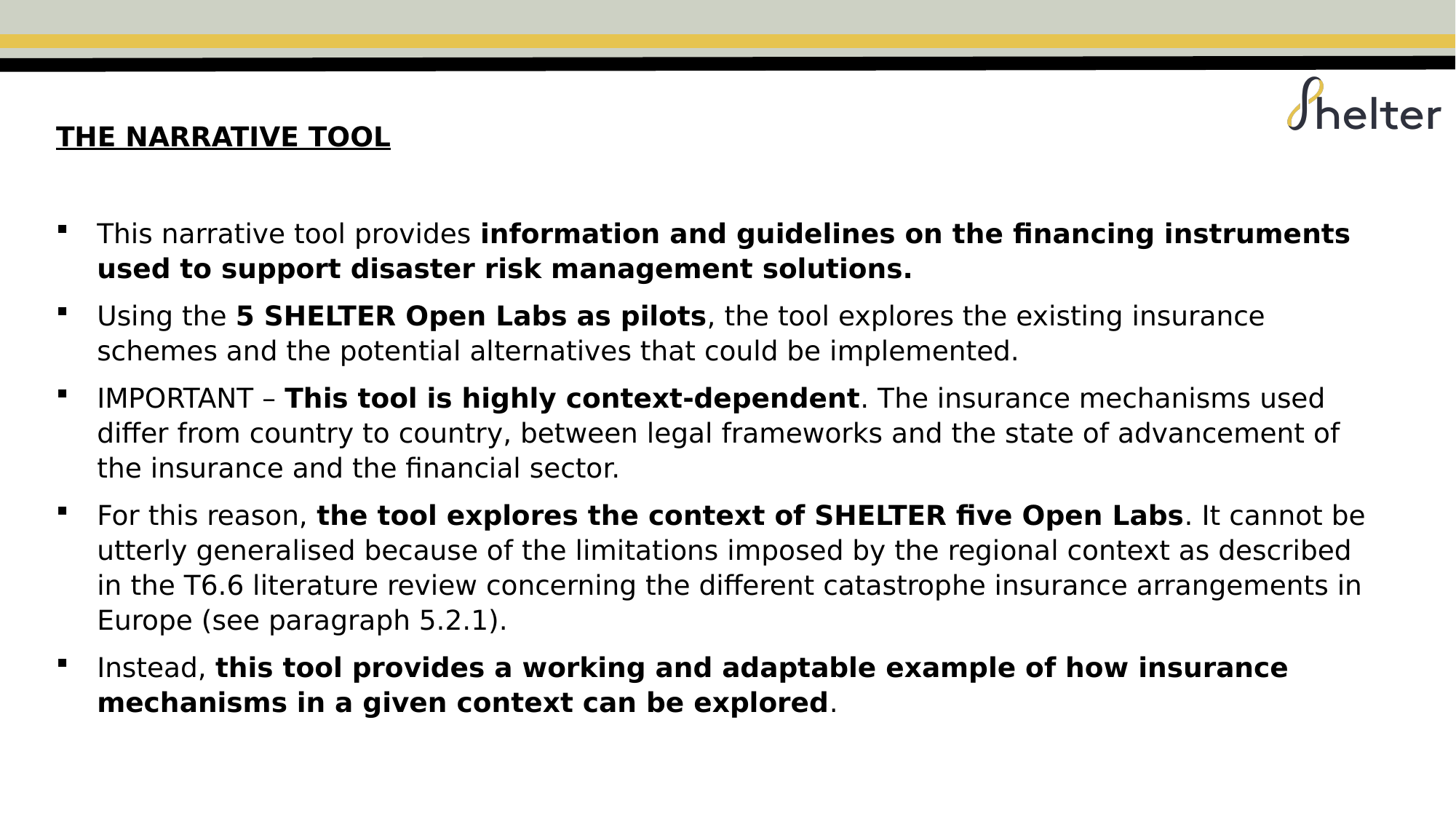

THE NARRATIVE TOOL
This narrative tool provides information and guidelines on the financing instruments used to support disaster risk management solutions.
Using the 5 SHELTER Open Labs as pilots, the tool explores the existing insurance schemes and the potential alternatives that could be implemented.
IMPORTANT – This tool is highly context-dependent. The insurance mechanisms used differ from country to country, between legal frameworks and the state of advancement of the insurance and the financial sector.
For this reason, the tool explores the context of SHELTER five Open Labs. It cannot be utterly generalised because of the limitations imposed by the regional context as described in the T6.6 literature review concerning the different catastrophe insurance arrangements in Europe (see paragraph 5.2.1).
Instead, this tool provides a working and adaptable example of how insurance mechanisms in a given context can be explored.